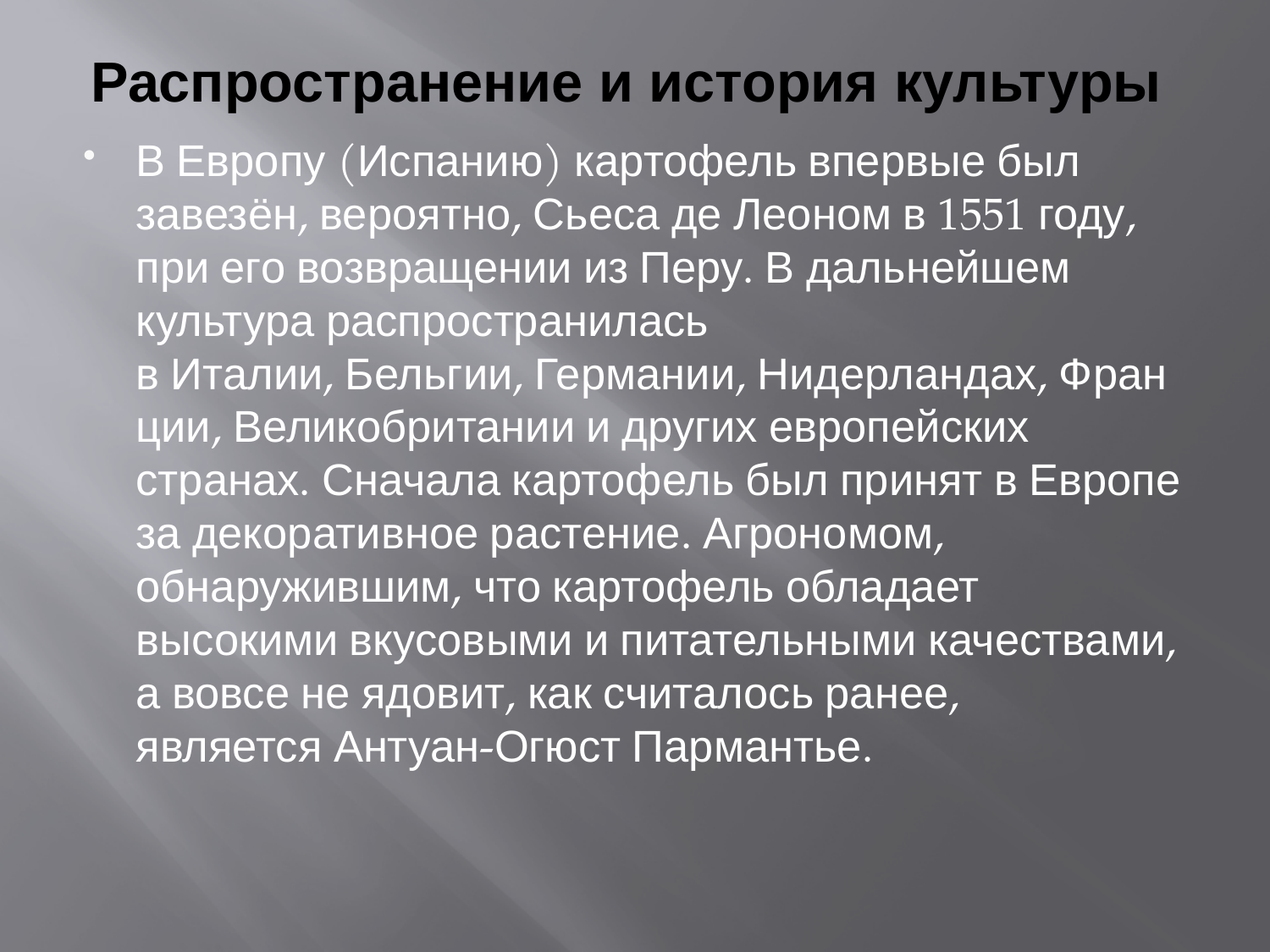

# Распространение и история культуры
В Европу (Испанию) картофель впервые был завезён, вероятно, Сьеса де Леоном в 1551 году, при его возвращении из Перу. В дальнейшем культура распространилась в Италии, Бельгии, Германии, Нидерландах, Франции, Великобритании и других европейских странах. Сначала картофель был принят в Европе за декоративное растение. Агрономом, обнаружившим, что картофель обладает высокими вкусовыми и питательными качествами, а вовсе не ядовит, как считалось ранее, является Антуан-Огюст Пармантье.